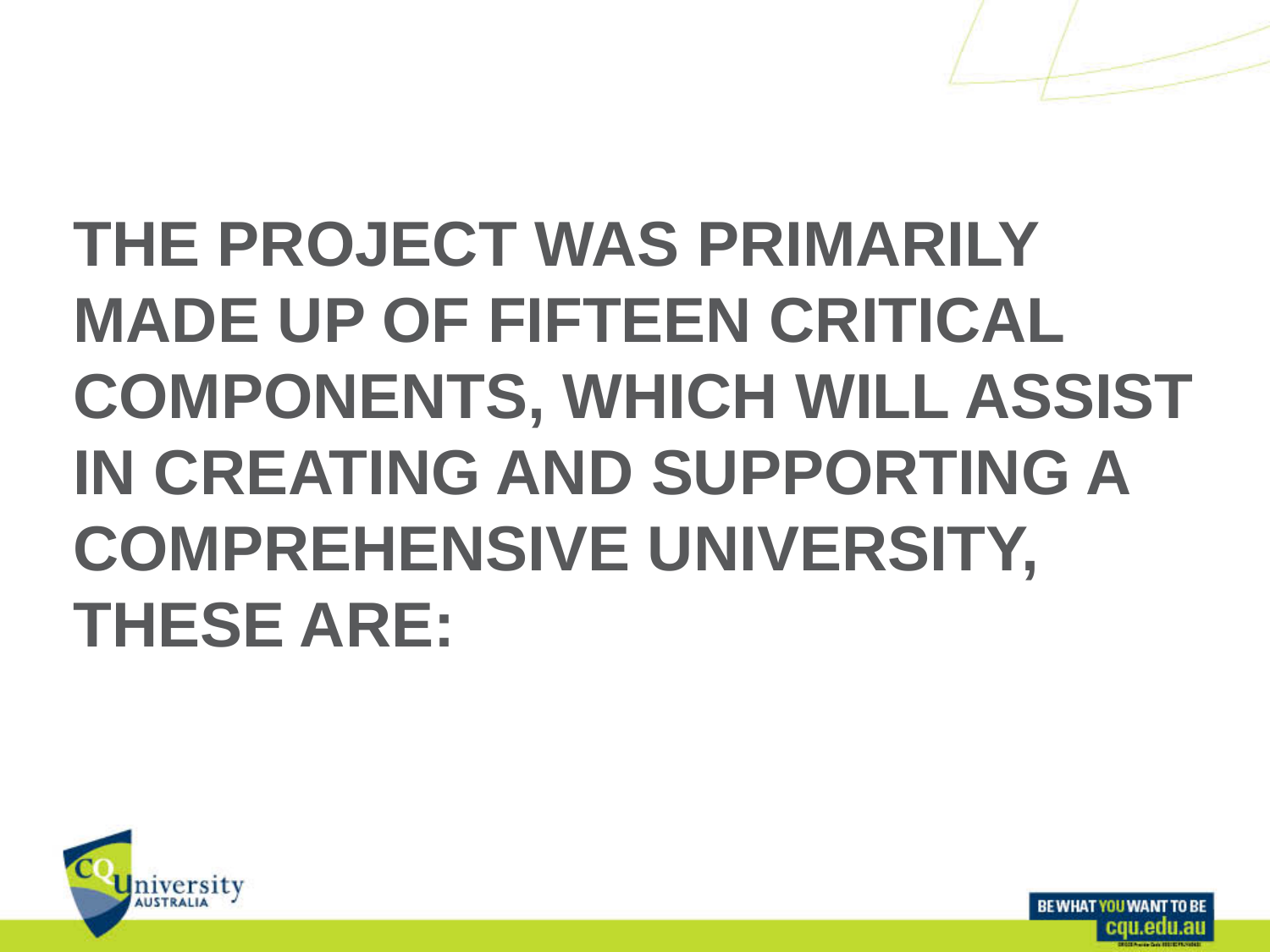

# The project was primarily made up of fifteen critical components, which will assist in creating and supporting a comprehensive university, these are: